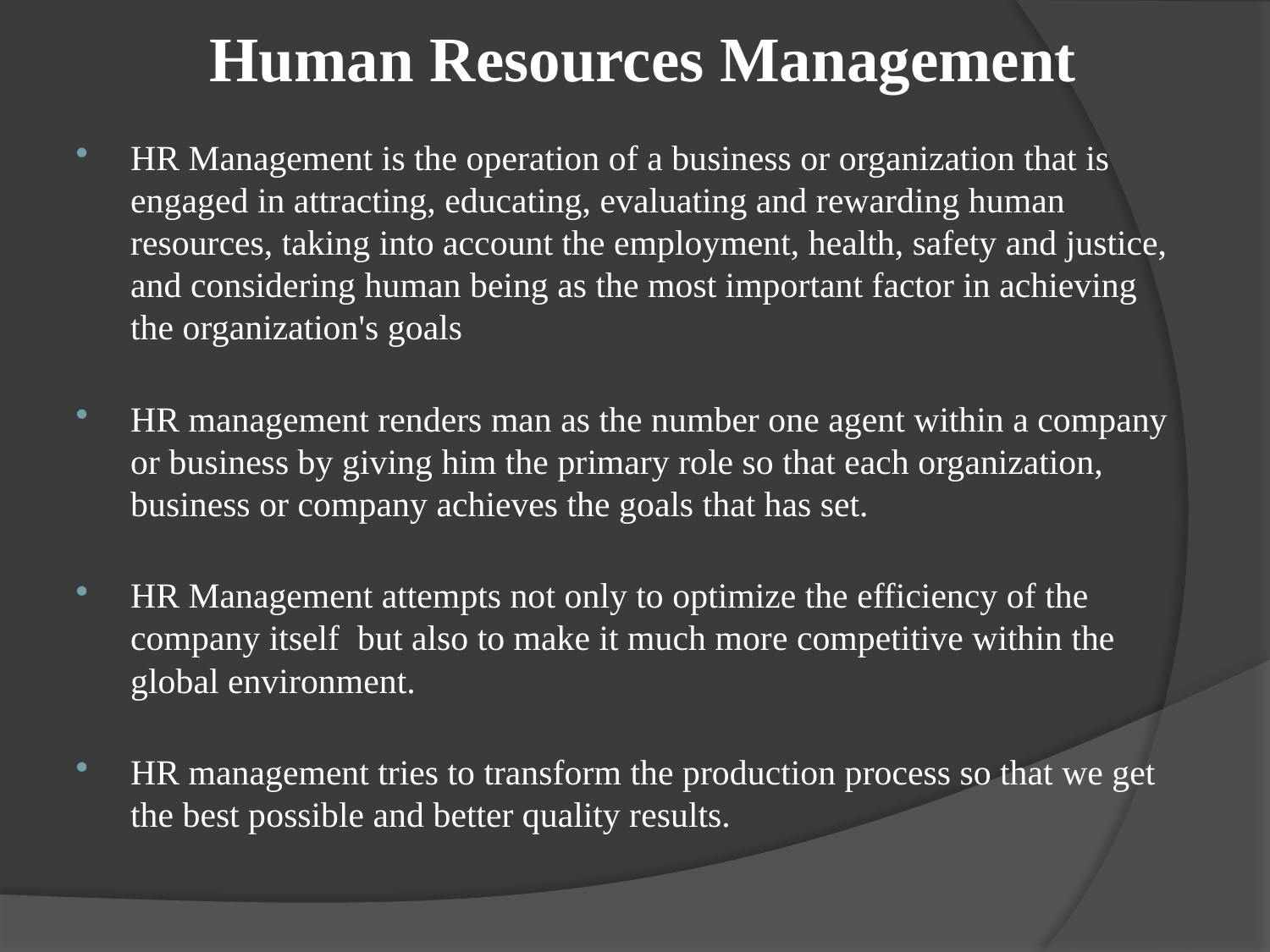

# Human Resources Management
HR Management is the operation of a business or organization that is engaged in attracting, educating, evaluating and rewarding human resources, taking into account the employment, health, safety and justice, and considering human being as the most important factor in achieving the organization's goals
HR management renders man as the number one agent within a company or business by giving him the primary role so that each organization, business or company achieves the goals that has set.
HR Management attempts not only to optimize the efficiency of the company itself  but also to make it much more competitive within the global environment.
HR management tries to transform the production process so that we get the best possible and better quality results.